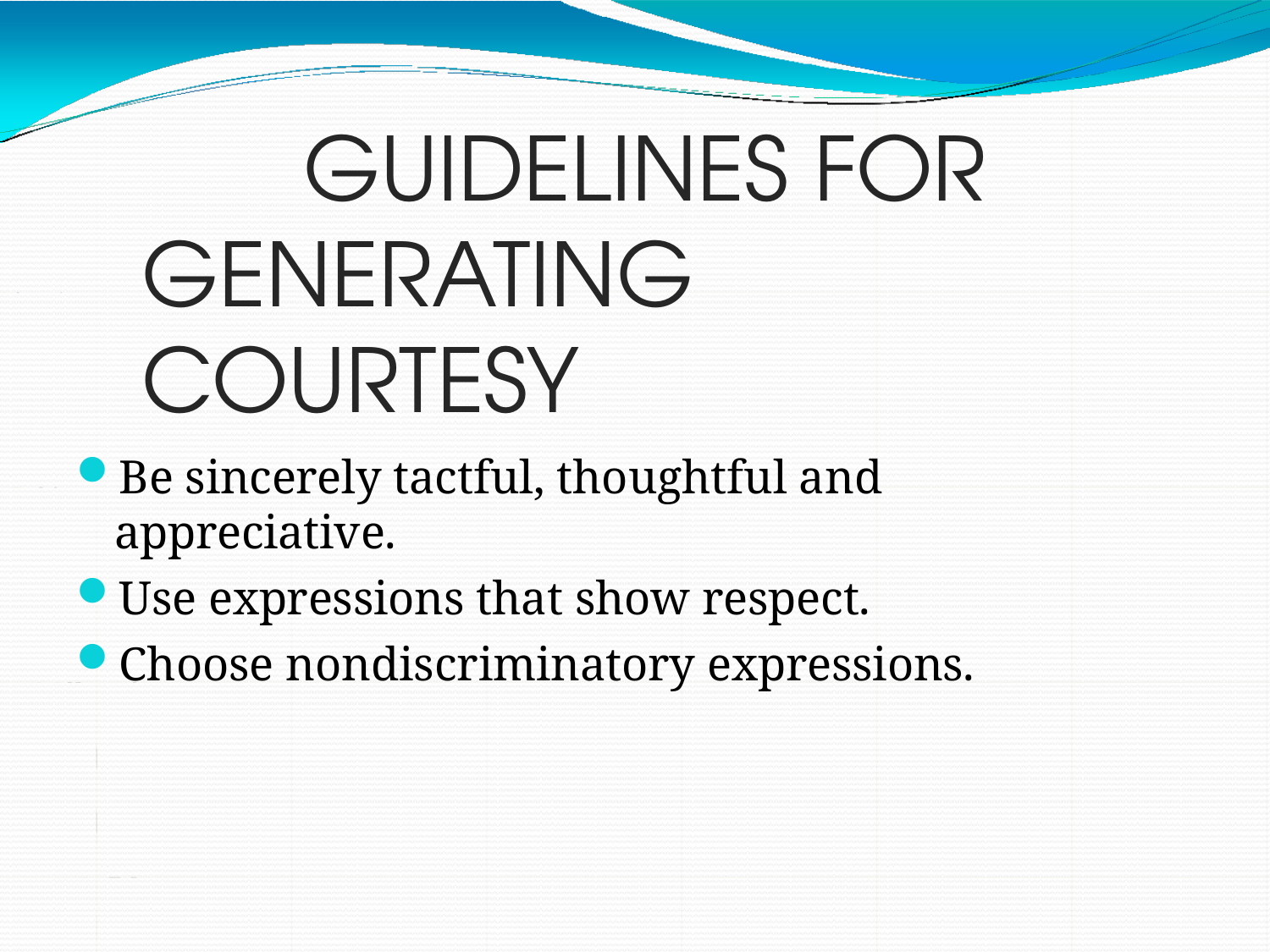

# GUIDELINES FOR  GENERATING COURTESY
Be sincerely tactful, thoughtful and appreciative.
Use expressions that show respect.
Choose nondiscriminatory expressions.